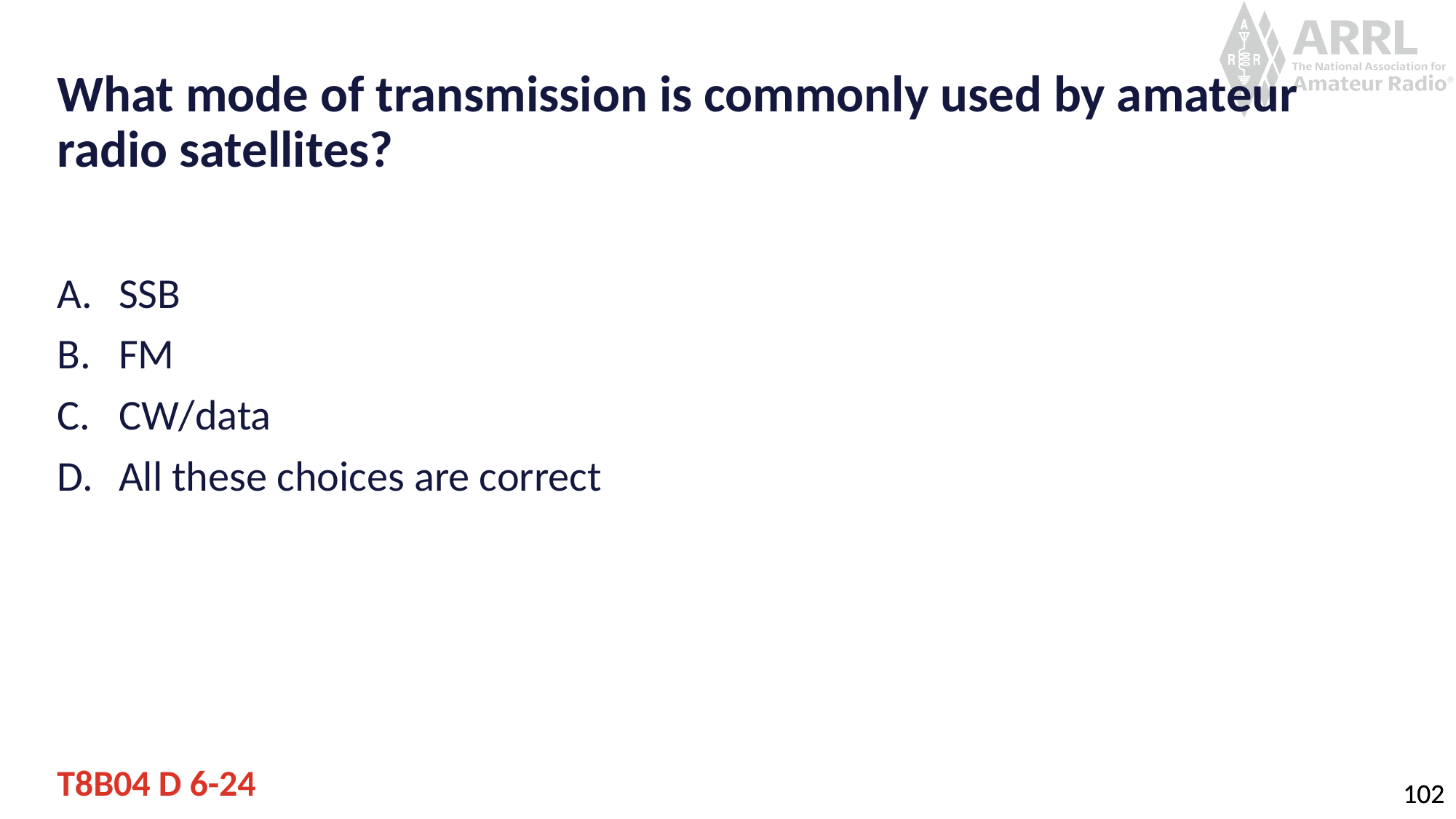

# What mode of transmission is commonly used by amateur radio satellites?
SSB
FM
CW/data
All these choices are correct
T8B04 D 6-24